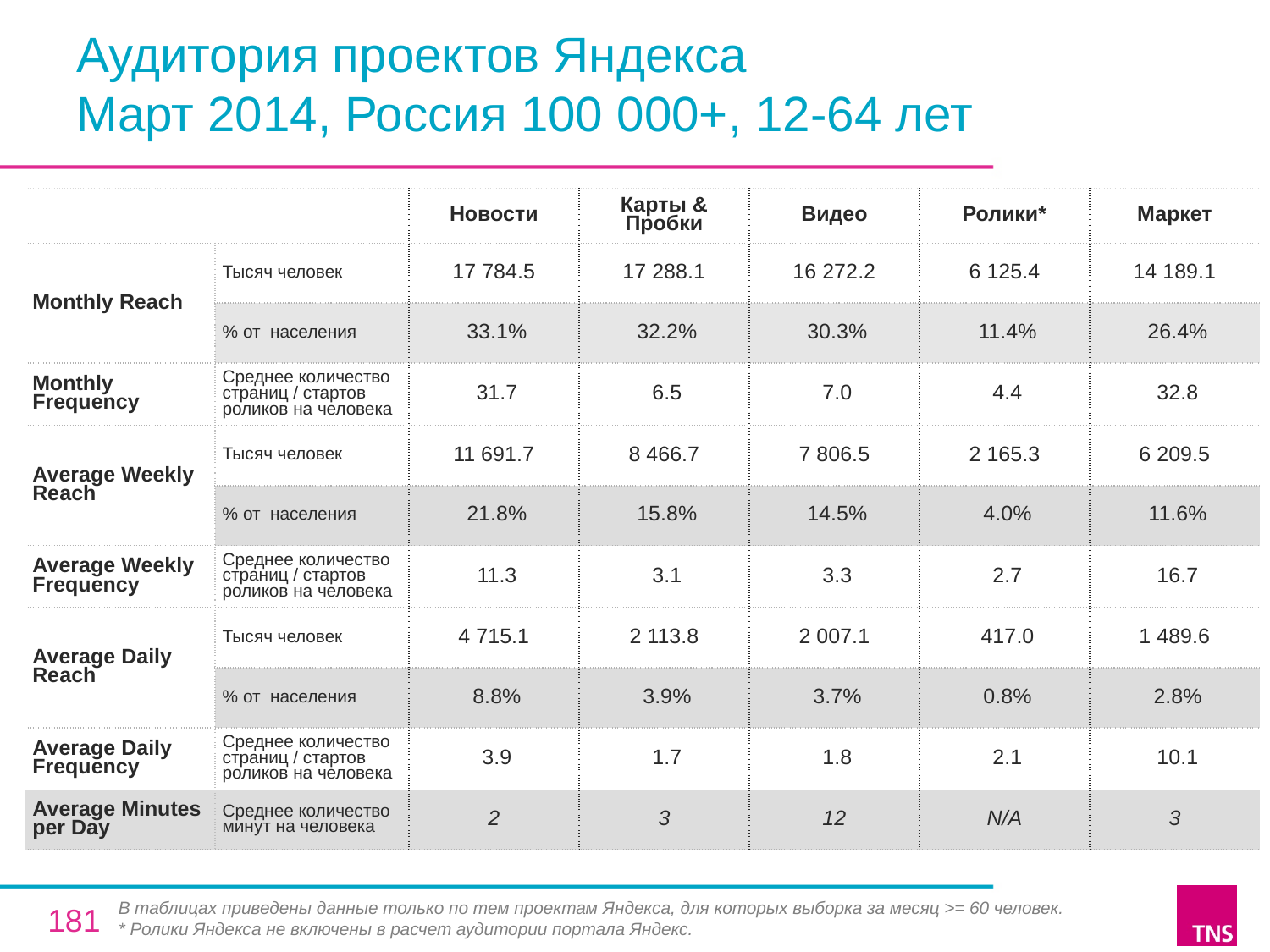

# Аудитория проектов Яндекса Март 2014, Россия 100 000+, 12-64 лет
|  |  | Новости | Карты & Пробки | Видео | Ролики\* | Маркет |
| --- | --- | --- | --- | --- | --- | --- |
| Monthly Reach | Тысяч человек | 17 784.5 | 17 288.1 | 16 272.2 | 6 125.4 | 14 189.1 |
|  | % от населения | 33.1% | 32.2% | 30.3% | 11.4% | 26.4% |
| Monthly Frequency | Среднее количество страниц / стартов роликов на человека | 31.7 | 6.5 | 7.0 | 4.4 | 32.8 |
| Average Weekly Reach | Тысяч человек | 11 691.7 | 8 466.7 | 7 806.5 | 2 165.3 | 6 209.5 |
|  | % от населения | 21.8% | 15.8% | 14.5% | 4.0% | 11.6% |
| Average Weekly Frequency | Среднее количество страниц / стартов роликов на человека | 11.3 | 3.1 | 3.3 | 2.7 | 16.7 |
| Average Daily Reach | Тысяч человек | 4 715.1 | 2 113.8 | 2 007.1 | 417.0 | 1 489.6 |
|  | % от населения | 8.8% | 3.9% | 3.7% | 0.8% | 2.8% |
| Average Daily Frequency | Среднее количество страниц / стартов роликов на человека | 3.9 | 1.7 | 1.8 | 2.1 | 10.1 |
| Average Minutes per Day | Среднее количество минут на человека | 2 | 3 | 12 | N/A | 3 |
В таблицах приведены данные только по тем проектам Яндекса, для которых выборка за месяц >= 60 человек.
* Ролики Яндекса не включены в расчет аудитории портала Яндекс.
181